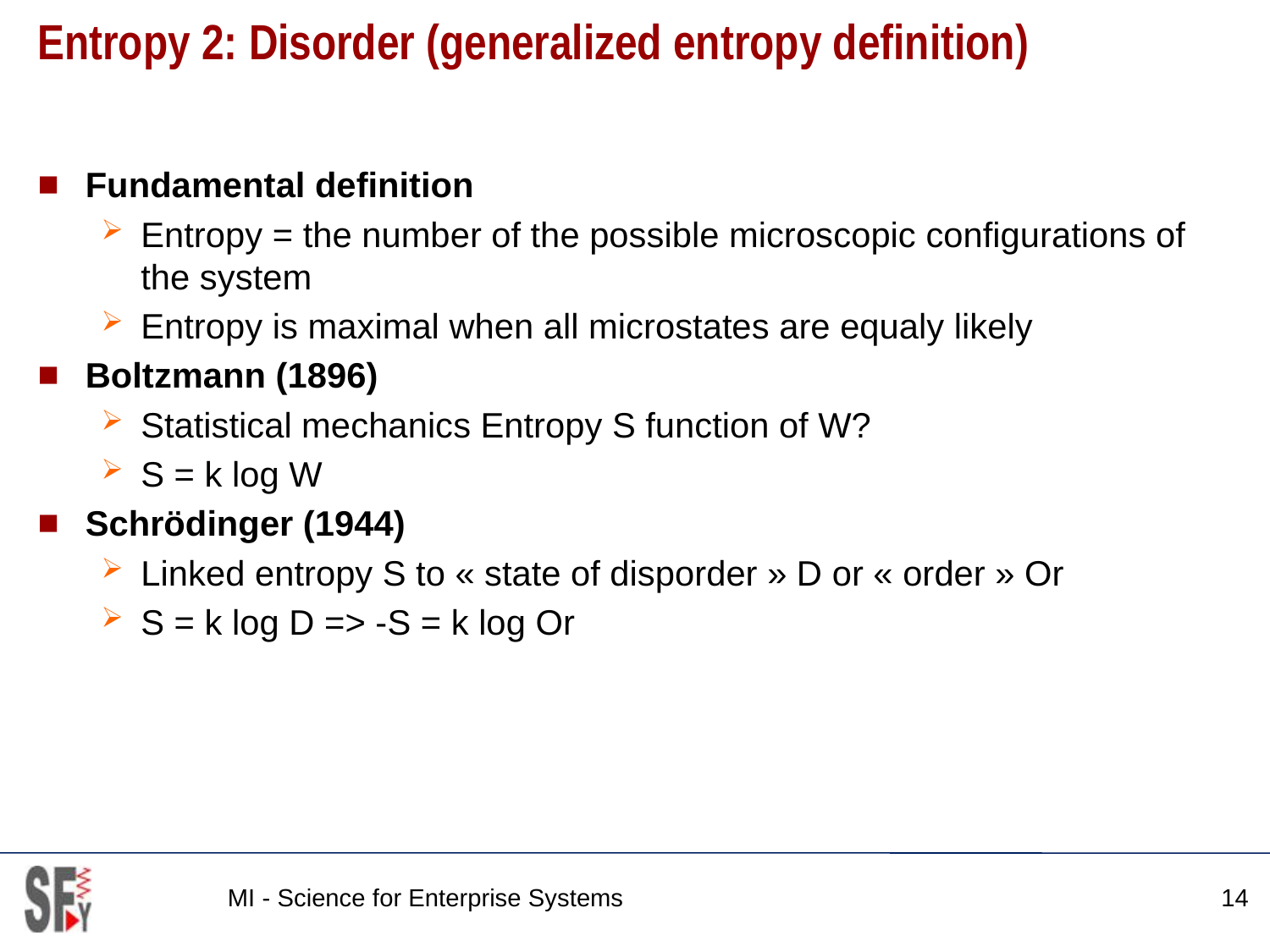

# Entropy 2: Disorder (generalized entropy definition)
Fundamental definition
Entropy = the number of the possible microscopic configurations of the system
Entropy is maximal when all microstates are equaly likely
Boltzmann (1896)
Statistical mechanics Entropy S function of W?
S = k log W
Schrödinger (1944)
Linked entropy S to « state of disporder » D or « order » Or
S = k log D => -S = k log Or

MI - Science for Enterprise Systems
14